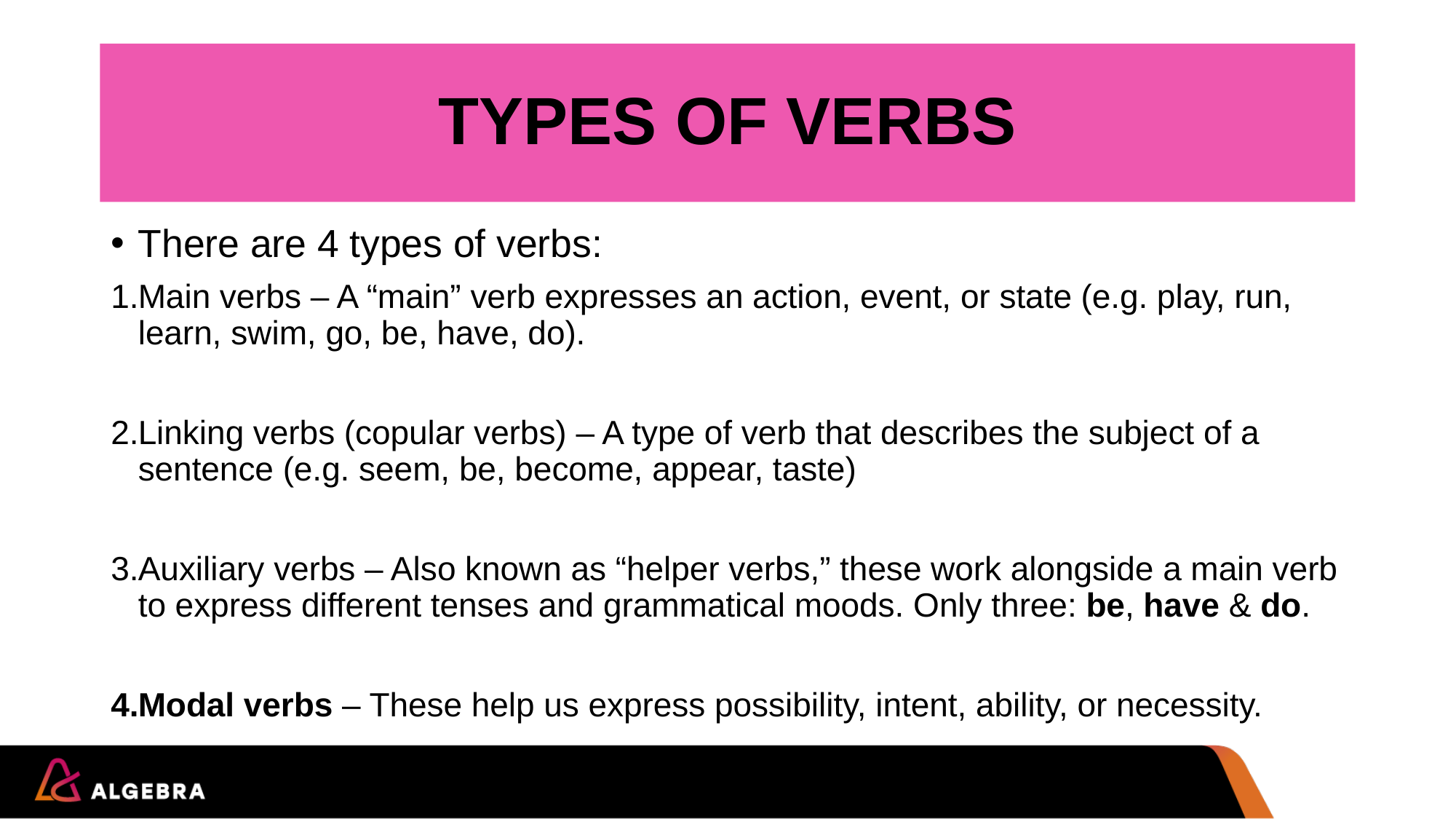

# TYPES OF VERBS
There are 4 types of verbs:
Main verbs – A “main” verb expresses an action, event, or state (e.g. play, run, learn, swim, go, be, have, do).

Linking verbs (copular verbs) – A type of verb that describes the subject of a sentence (e.g. seem, be, become, appear, taste)

Auxiliary verbs – Also known as “helper verbs,” these work alongside a main verb to express different tenses and grammatical moods. Only three: be, have & do.

Modal verbs – These help us express possibility, intent, ability, or necessity.